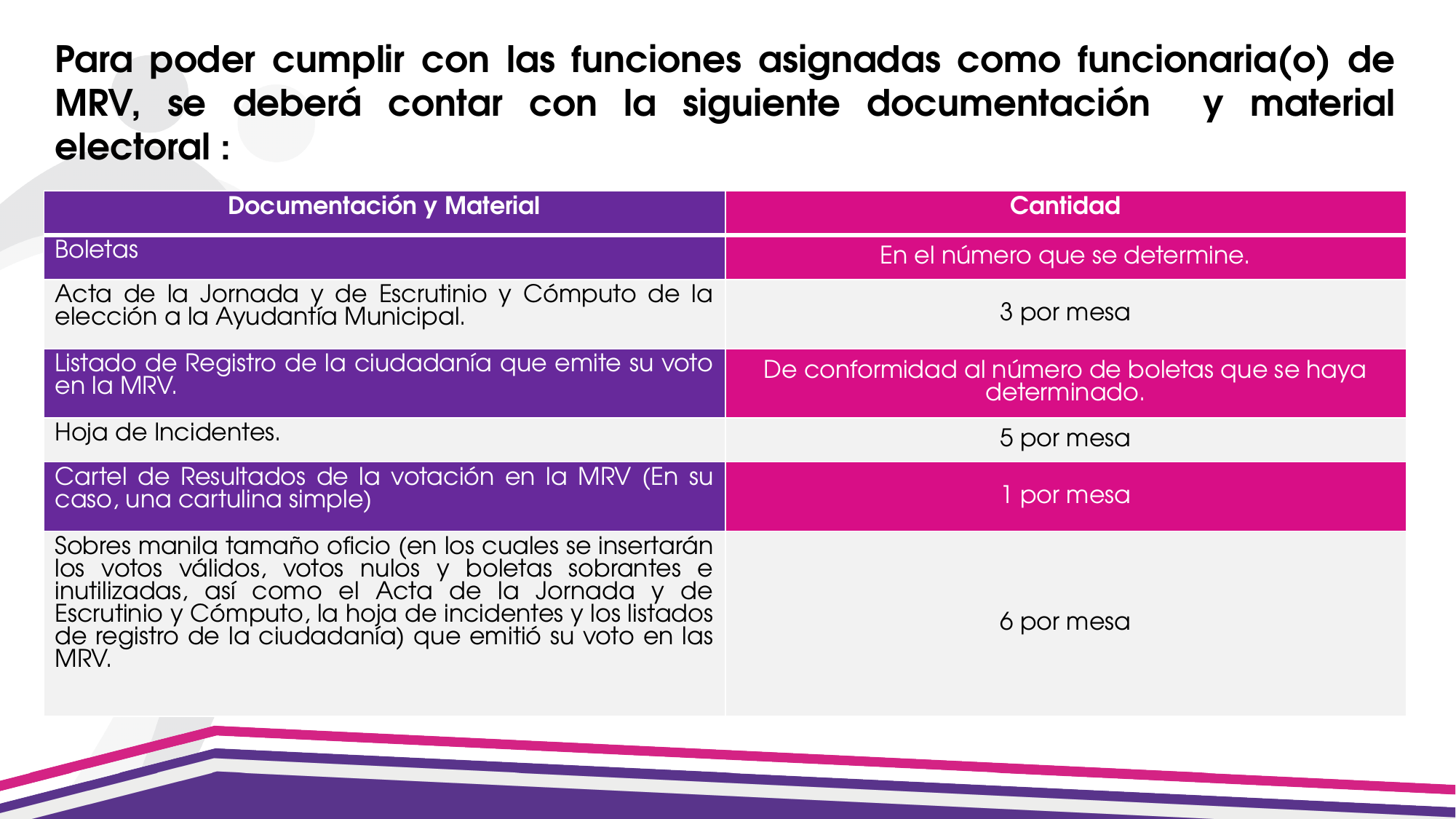

Para poder cumplir con las funciones asignadas como funcionaria(o) de MRV, se deberá contar con la siguiente documentación  y material electoral :
| Documentación y Material | Cantidad |
| --- | --- |
| Boletas | En el número que se determine. |
| Acta de la Jornada y de Escrutinio y Cómputo de la elección a la Ayudantía Municipal. | 3 por mesa |
| Listado de Registro de la ciudadanía que emite su voto en la MRV. | De conformidad al número de boletas que se haya determinado. |
| Hoja de Incidentes. | 5 por mesa |
| Cartel de Resultados de la votación en la MRV (En su caso, una cartulina simple) | 1 por mesa |
| Sobres manila tamaño oficio (en los cuales se insertarán los votos válidos, votos nulos y boletas sobrantes e inutilizadas, así como el Acta de la Jornada y de Escrutinio y Cómputo, la hoja de incidentes y los listados de registro de la ciudadanía) que emitió su voto en las MRV. | 6 por mesa |